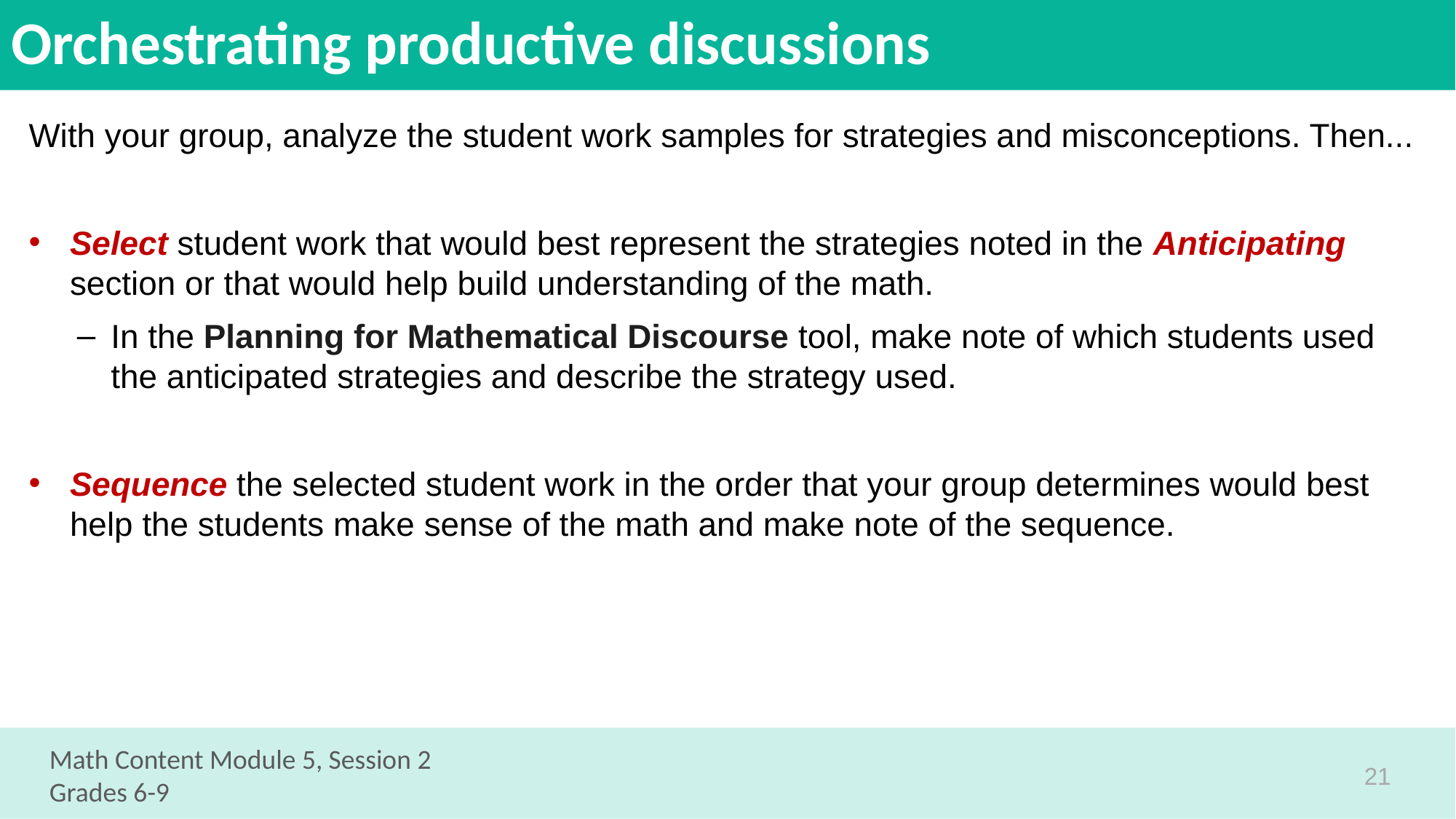

# Orchestrating productive discussions
With your group, analyze the student work samples for strategies and misconceptions. Then...

Select student work that would best represent the strategies noted in the Anticipating section or that would help build understanding of the math.
In the Planning for Mathematical Discourse tool, make note of which students used the anticipated strategies and describe the strategy used.

Sequence the selected student work in the order that your group determines would best help the students make sense of the math and make note of the sequence.
Math Content Module 5, Session 2
Grades 6-9
21